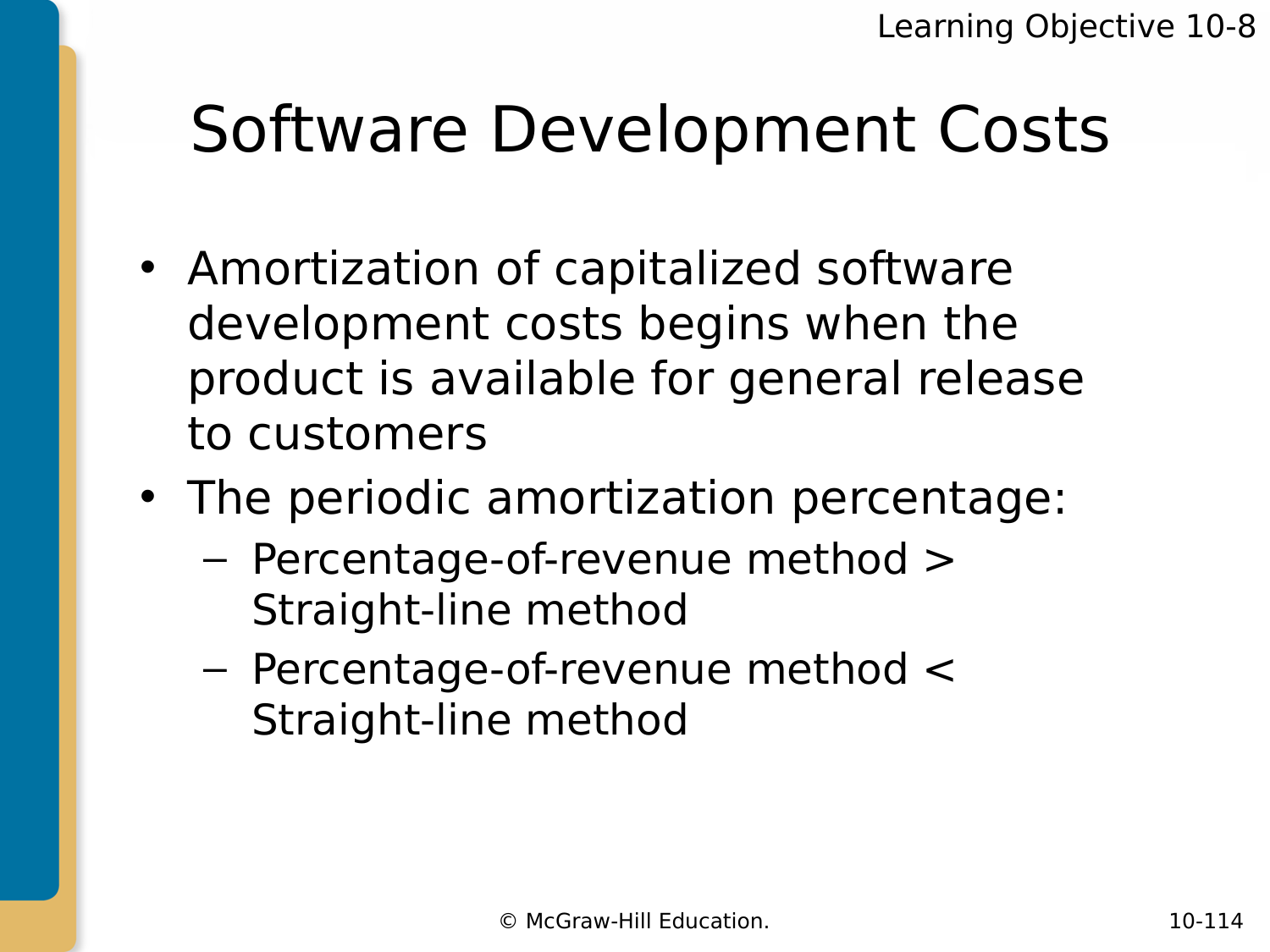

Learning Objective 10-8
# Software Development Costs
Amortization of capitalized software development costs begins when the product is available for general release to customers
The periodic amortization percentage:
Percentage-of-revenue method > Straight-line method
Percentage-of-revenue method < Straight-line method